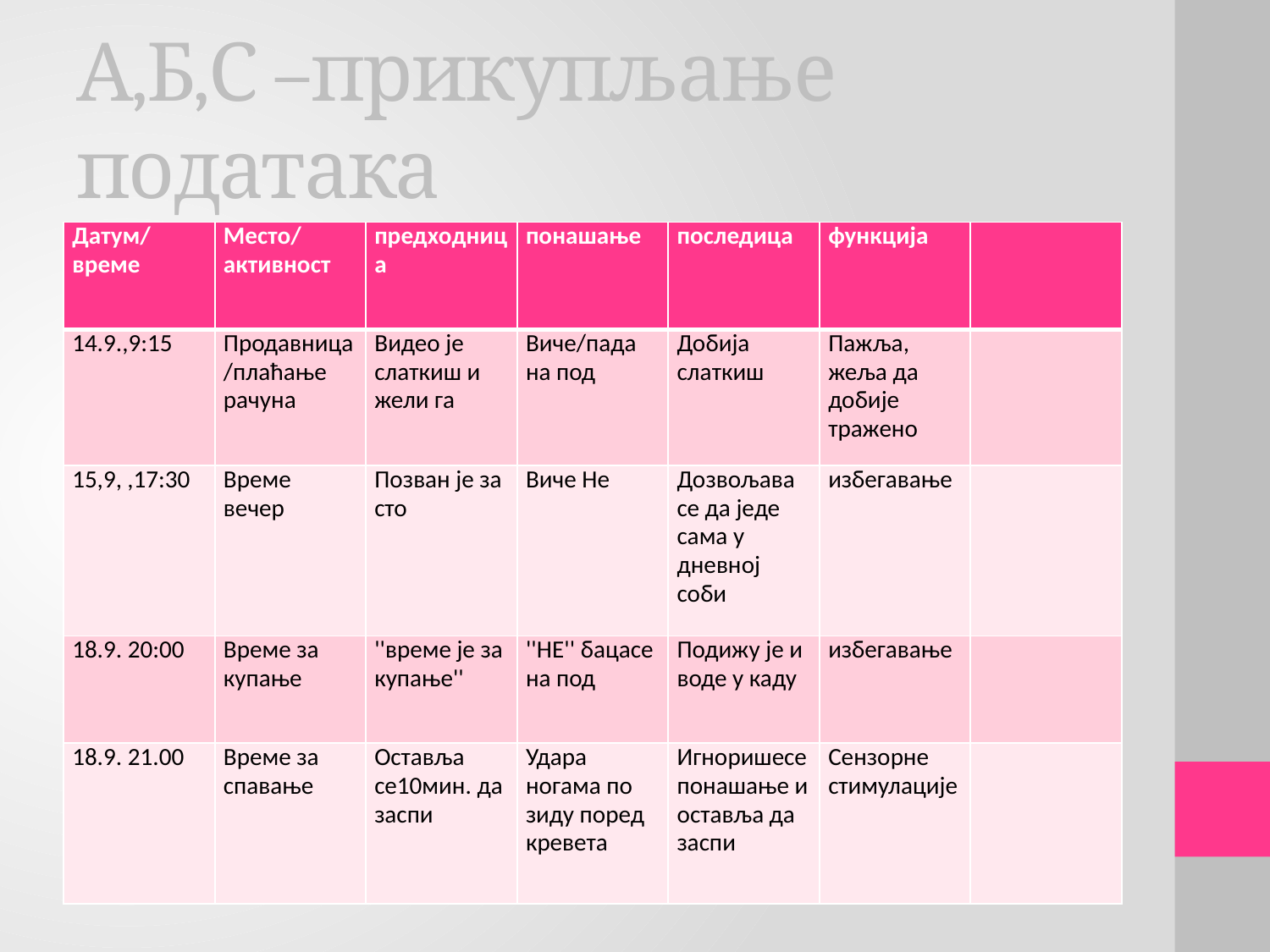

# А,Б,С –прикупљање података
| Датум/време | Место/активност | предходница | понашање | последица | функција |  |
| --- | --- | --- | --- | --- | --- | --- |
| 14.9.,9:15 | Продавница/плаћање рачуна | Видео је слаткиш и жели га | Виче/пада на под | Добија слаткиш | Пажља, жеља да добије тражено |  |
| 15,9, ,17:30 | Време вечер | Позван је за сто | Виче Не | Дозвољава се да једе сама у дневној соби | избегавање |  |
| 18.9. 20:00 | Време за купање | ''време је за купање'' | ''НЕ'' бацасе на под | Подижу је и воде у каду | избегавање |  |
| 18.9. 21.00 | Време за спавање | Оставља се10мин. да заспи | Удара ногама по зиду поред кревета | Игноришесе понашање и оставља да заспи | Сензорне стимулације |  |